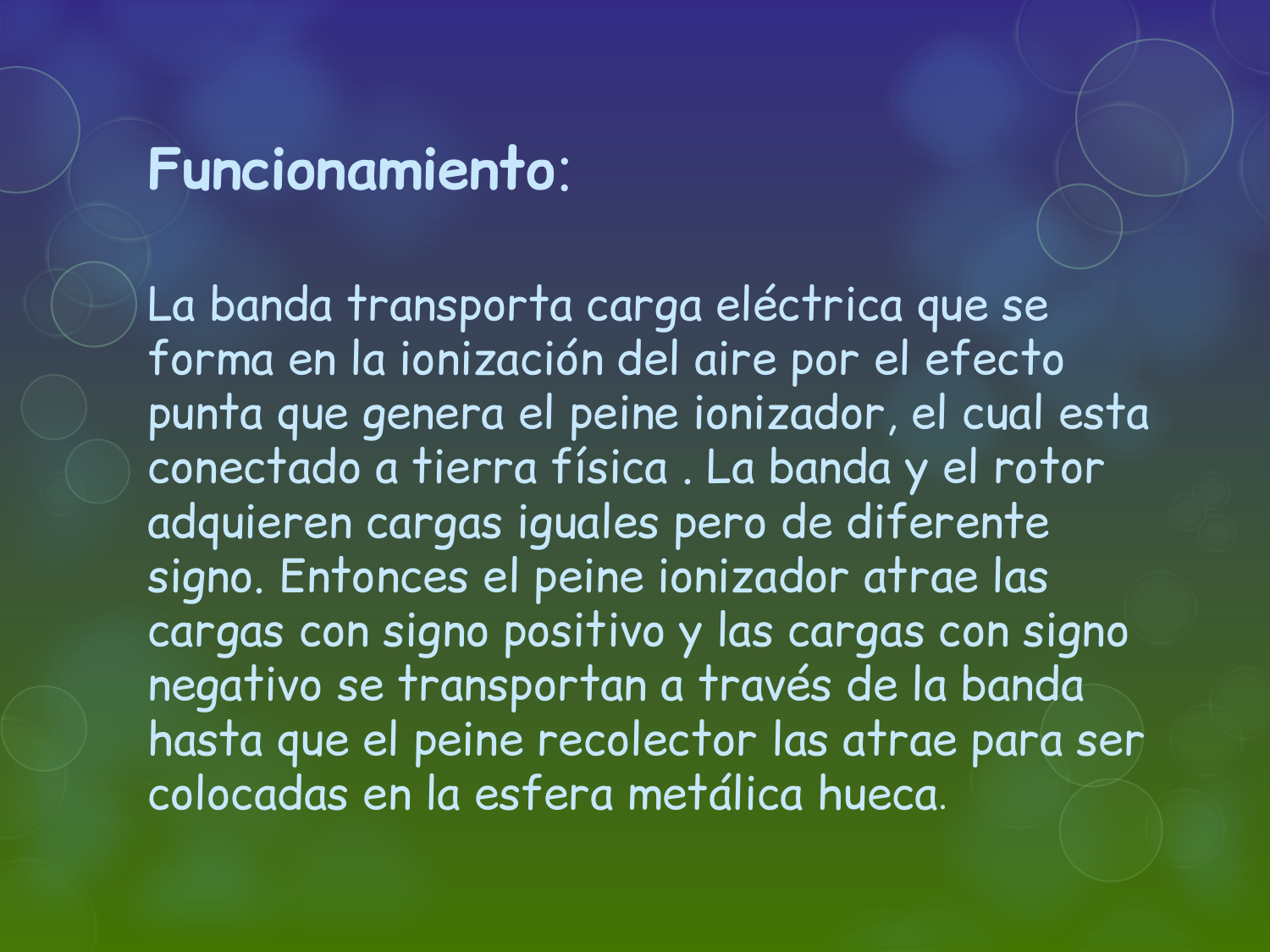

Funcionamiento:

La banda transporta carga eléctrica que se forma en la ionización del aire por el efecto punta que genera el peine ionizador, el cual esta conectado a tierra física . La banda y el rotor adquieren cargas iguales pero de diferente signo. Entonces el peine ionizador atrae las cargas con signo positivo y las cargas con signo negativo se transportan a través de la banda hasta que el peine recolector las atrae para ser colocadas en la esfera metálica hueca.